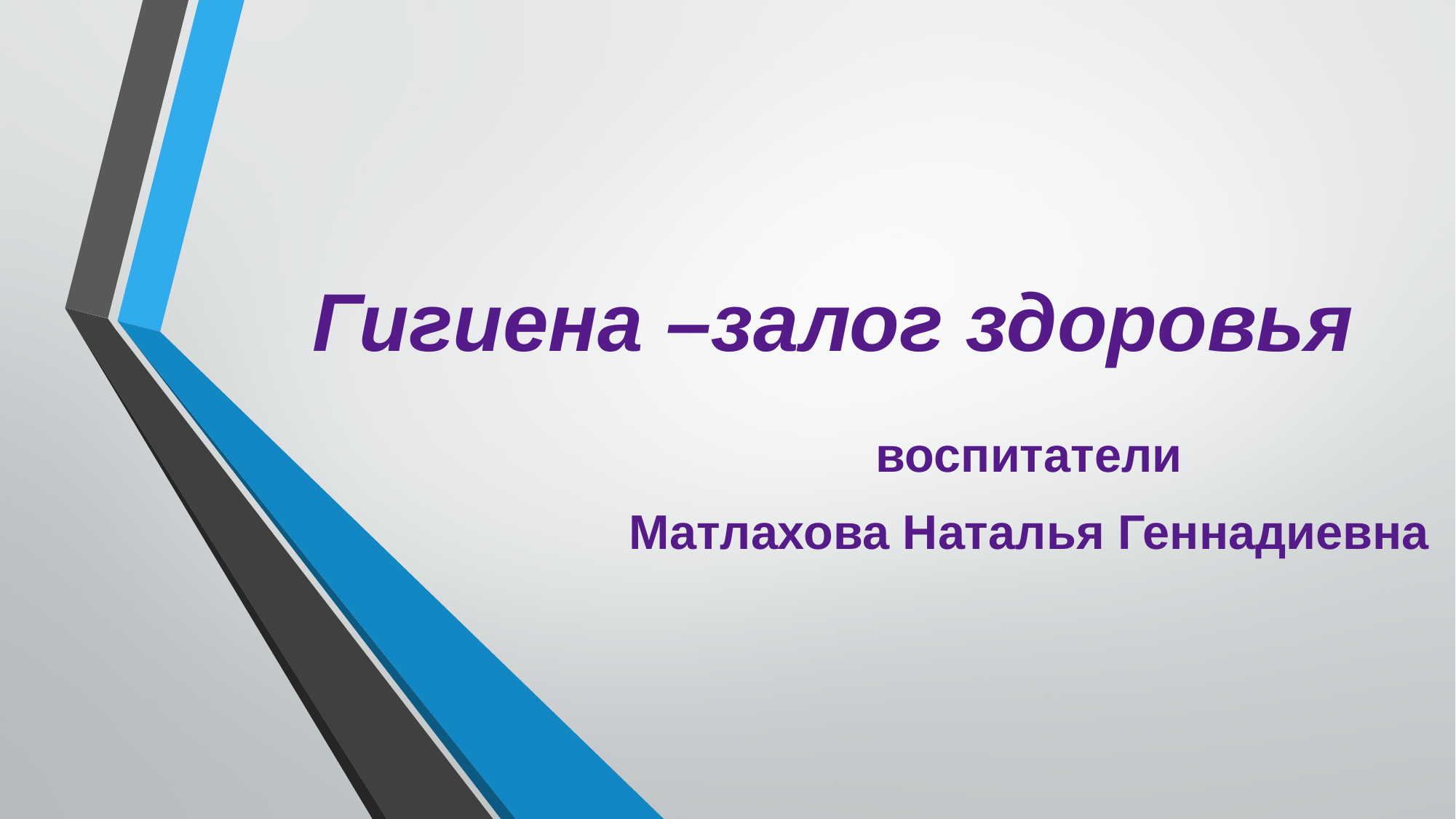

# Гигиена –залог здоровья
воспитатели
 Матлахова Наталья Геннадиевна